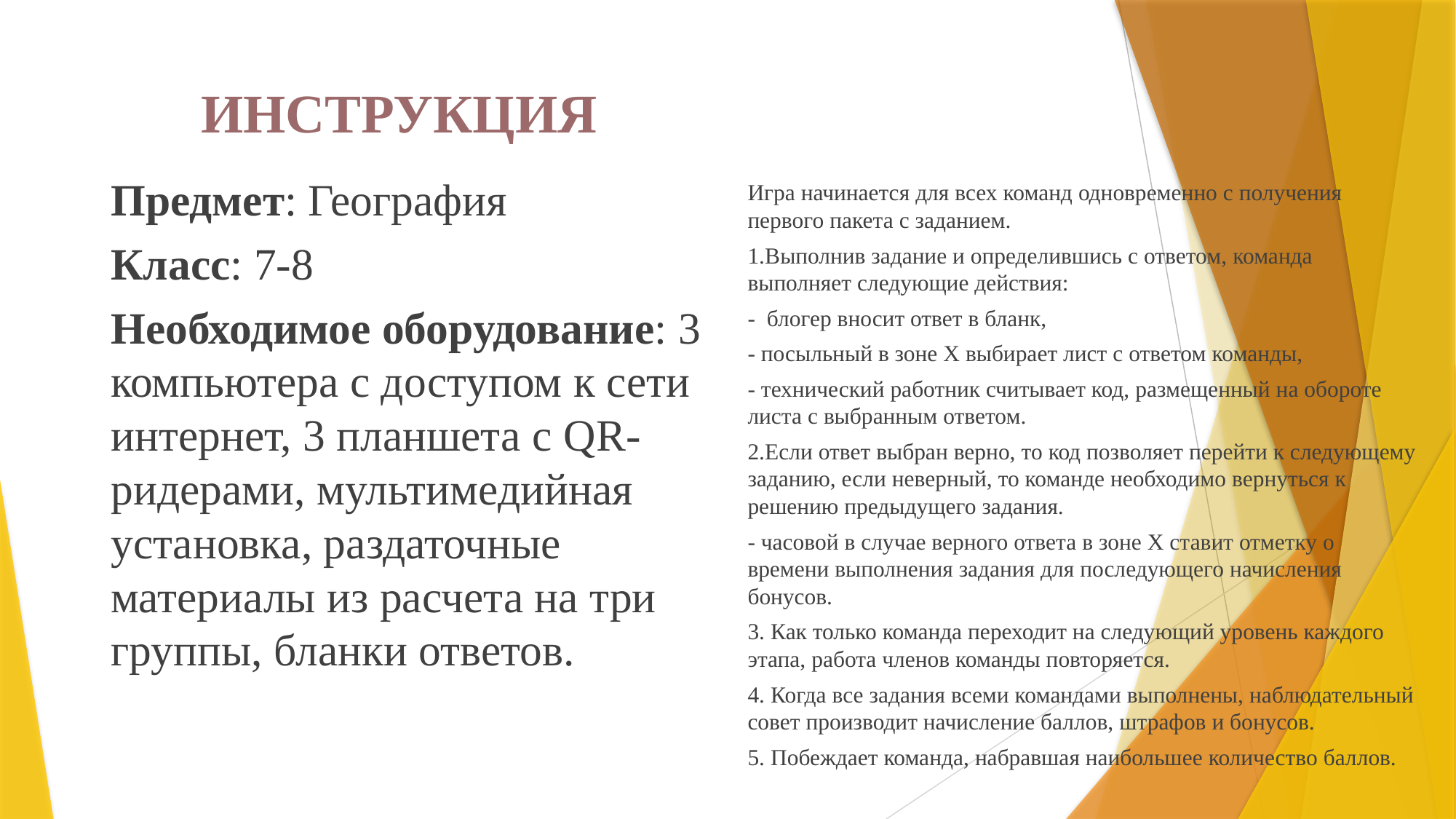

# ИНСТРУКЦИЯ

Игра начинается для всех команд одновременно с получения первого пакета с заданием.
1.Выполнив задание и определившись с ответом, команда выполняет следующие действия:
-  блогер вносит ответ в бланк,
- посыльный в зоне Х выбирает лист с ответом команды,
- технический работник считывает код, размещенный на обороте листа с выбранным ответом.
2.Если ответ выбран верно, то код позволяет перейти к следующему заданию, если неверный, то команде необходимо вернуться к решению предыдущего задания.
- часовой в случае верного ответа в зоне Х ставит отметку о времени выполнения задания для последующего начисления бонусов.
3. Как только команда переходит на следующий уровень каждого этапа, работа членов команды повторяется.
4. Когда все задания всеми командами выполнены, наблюдательный совет производит начисление баллов, штрафов и бонусов.
5. Побеждает команда, набравшая наибольшее количество баллов.

Предмет: География
Класс: 7-8
Необходимое оборудование: 3 компьютера с доступом к сети интернет, 3 планшета с QR-ридерами, мультимедийная установка, раздаточные материалы из расчета на три группы, бланки ответов.